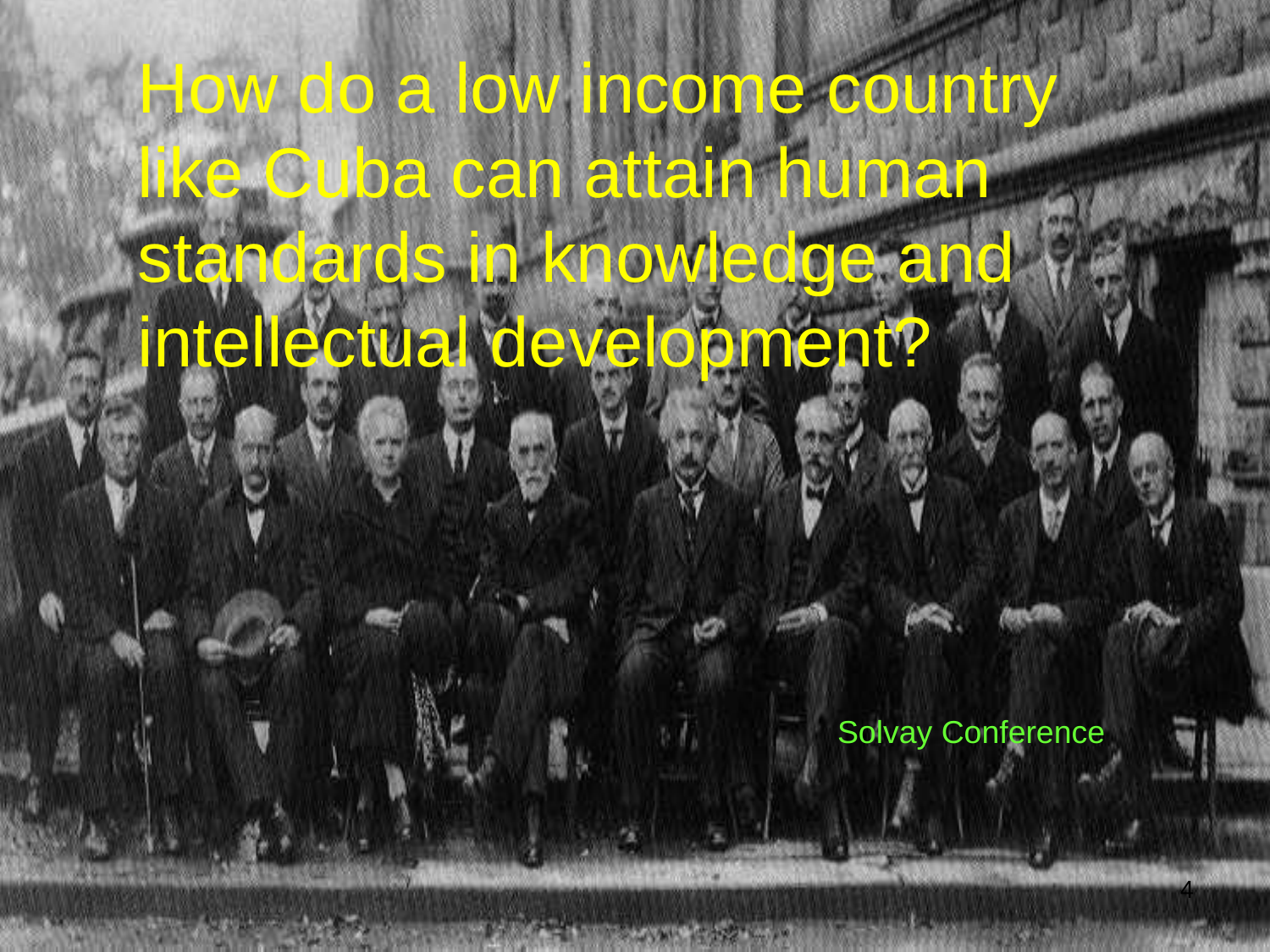

How do a low income country like Cuba can attain human standards in knowledge and intellectual development?
Solvay Conference
4